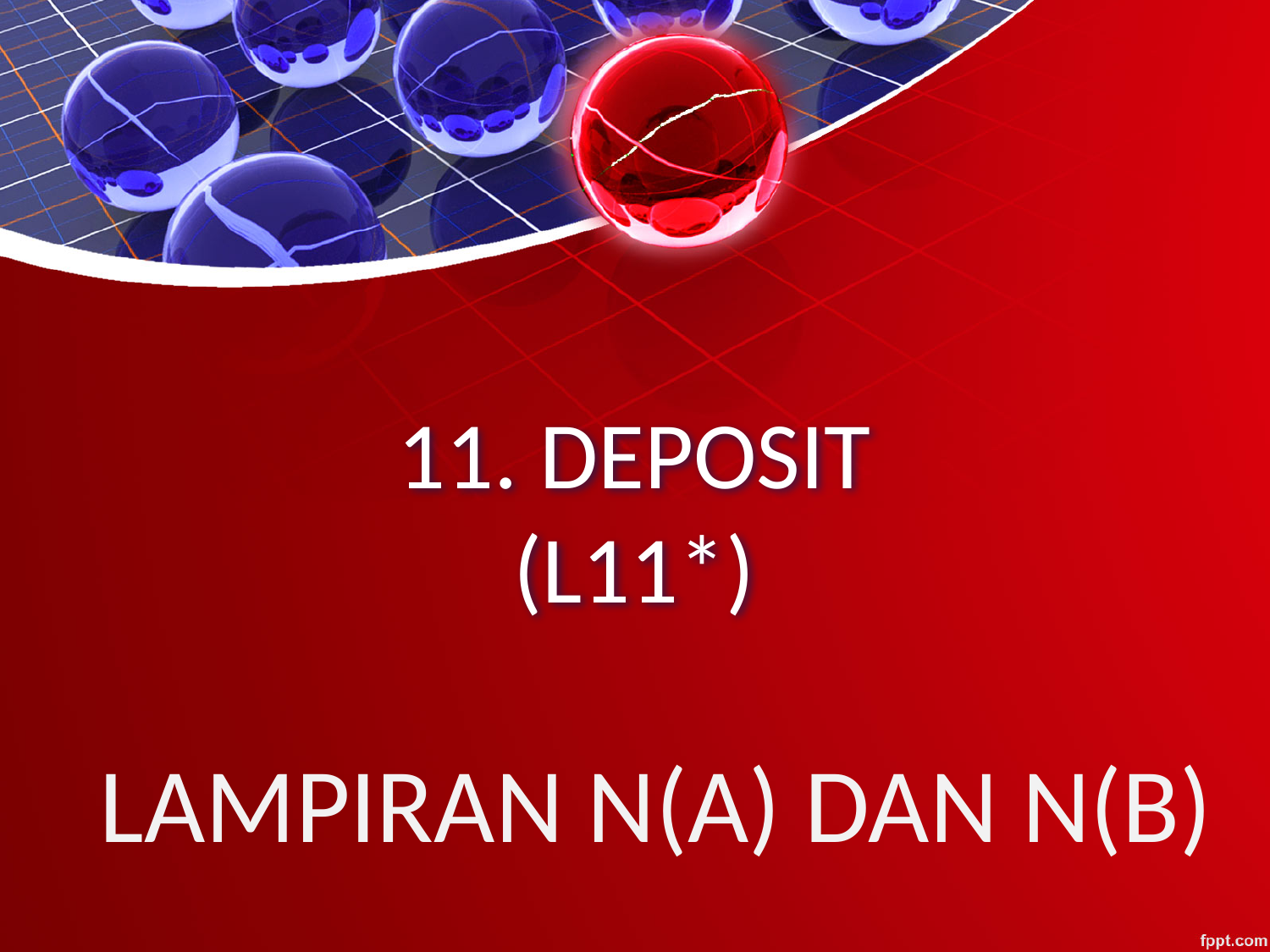

# 11. DEPOSIT (L11*)
LAMPIRAN N(A) DAN N(B)